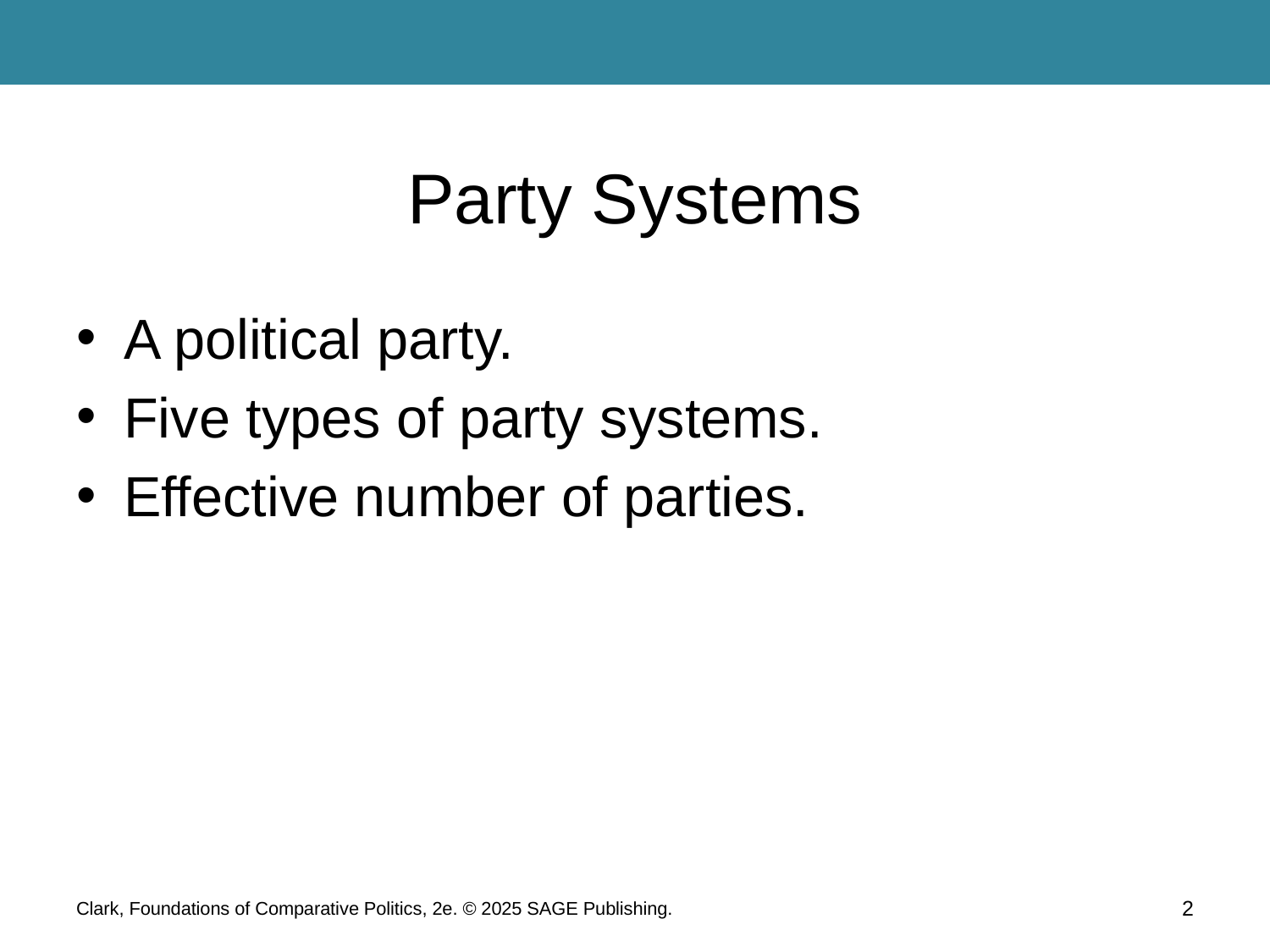

# Party Systems
A political party.
Five types of party systems.
Effective number of parties.
Clark, Foundations of Comparative Politics, 2e. © 2025 SAGE Publishing.
2